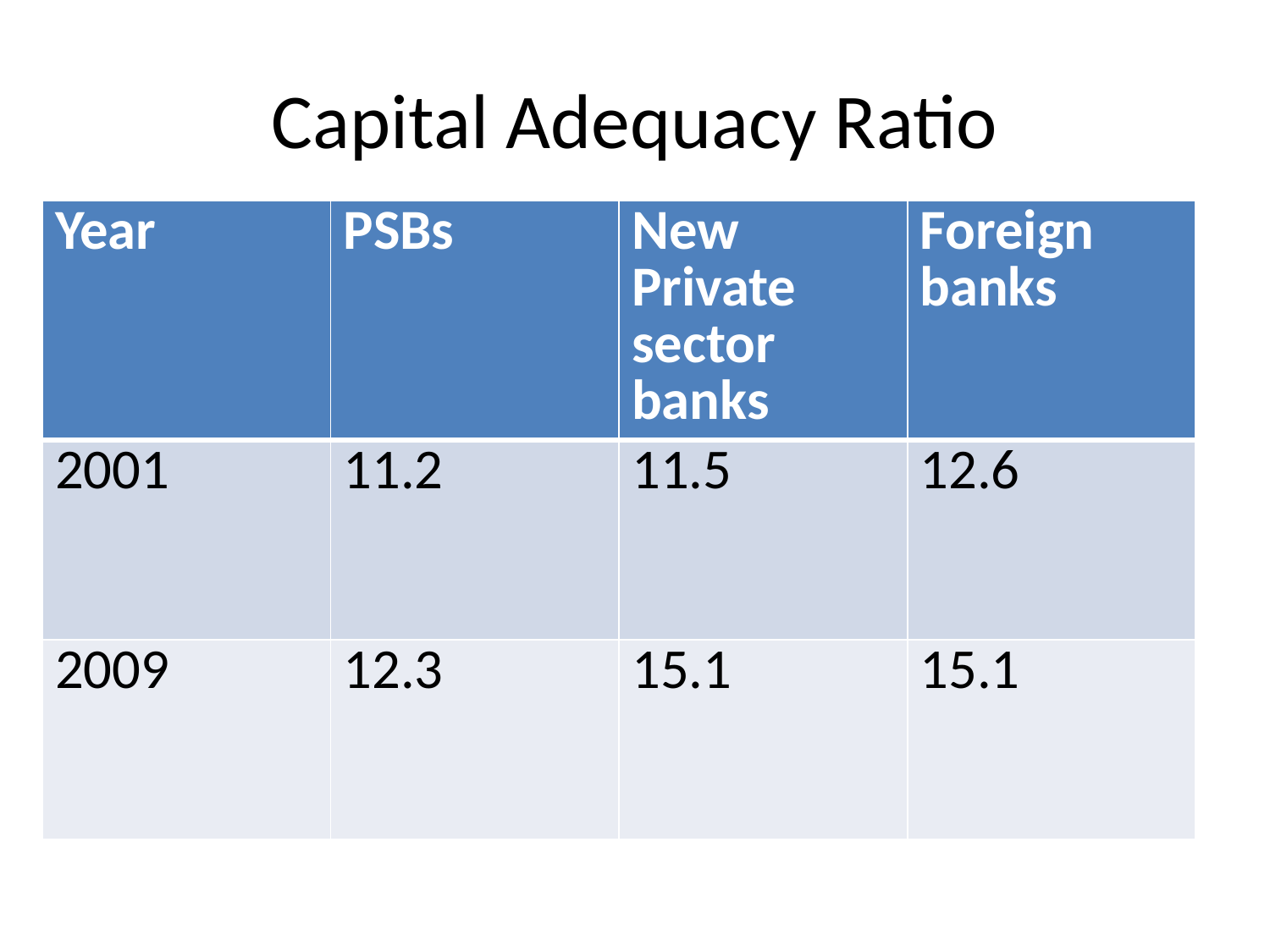

# Capital Adequacy Ratio
| Year | PSBs | New Private sector banks | Foreign banks |
| --- | --- | --- | --- |
| 2001 | 11.2 | 11.5 | 12.6 |
| 2009 | 12.3 | 15.1 | 15.1 |